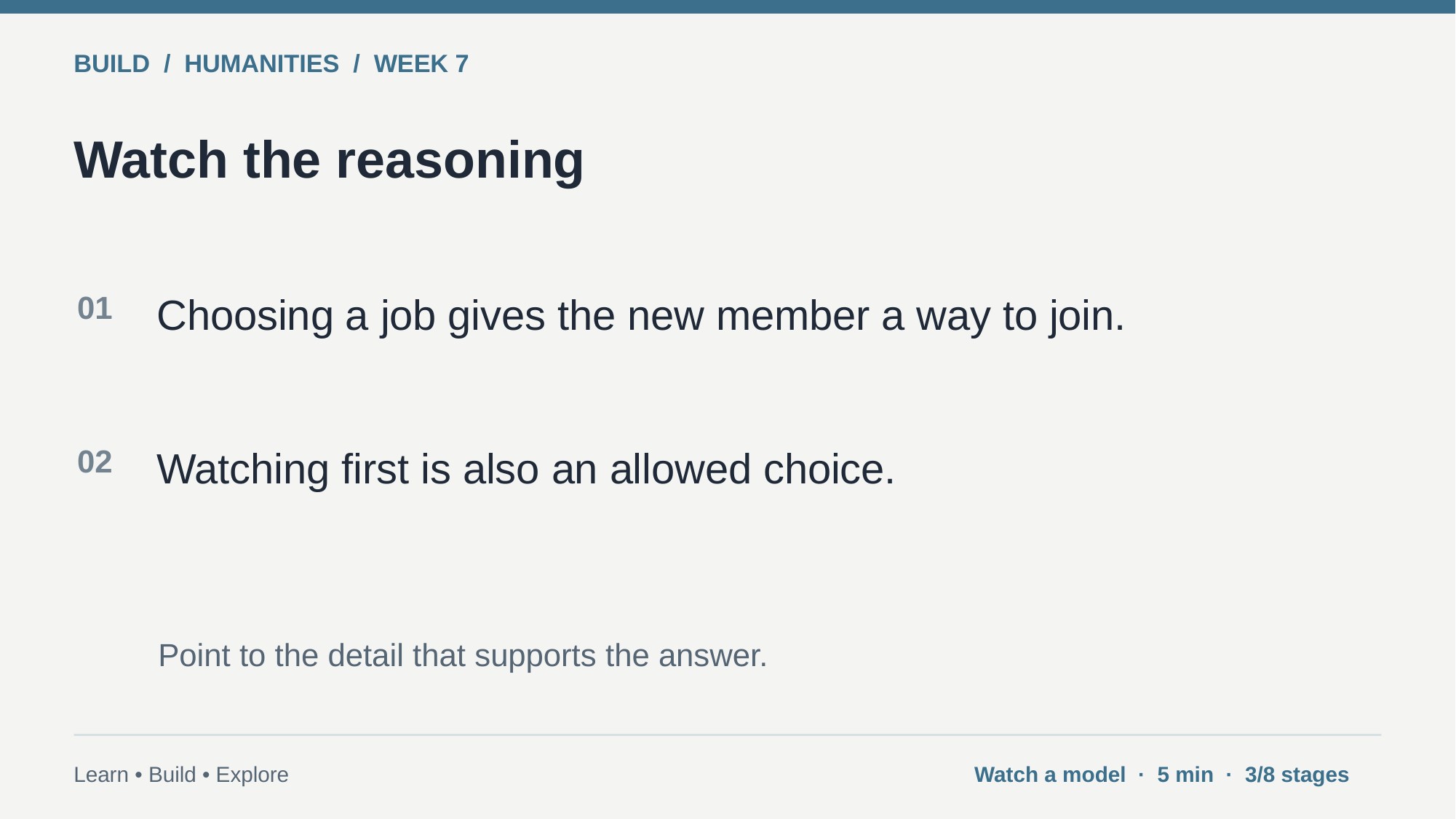

BUILD  /  HUMANITIES  /  WEEK 7
Watch the reasoning
01
Choosing a job gives the new member a way to join.
02
Watching first is also an allowed choice.
Point to the detail that supports the answer.

Learn • Build • Explore
Watch a model  ·  5 min  ·  3/8 stages